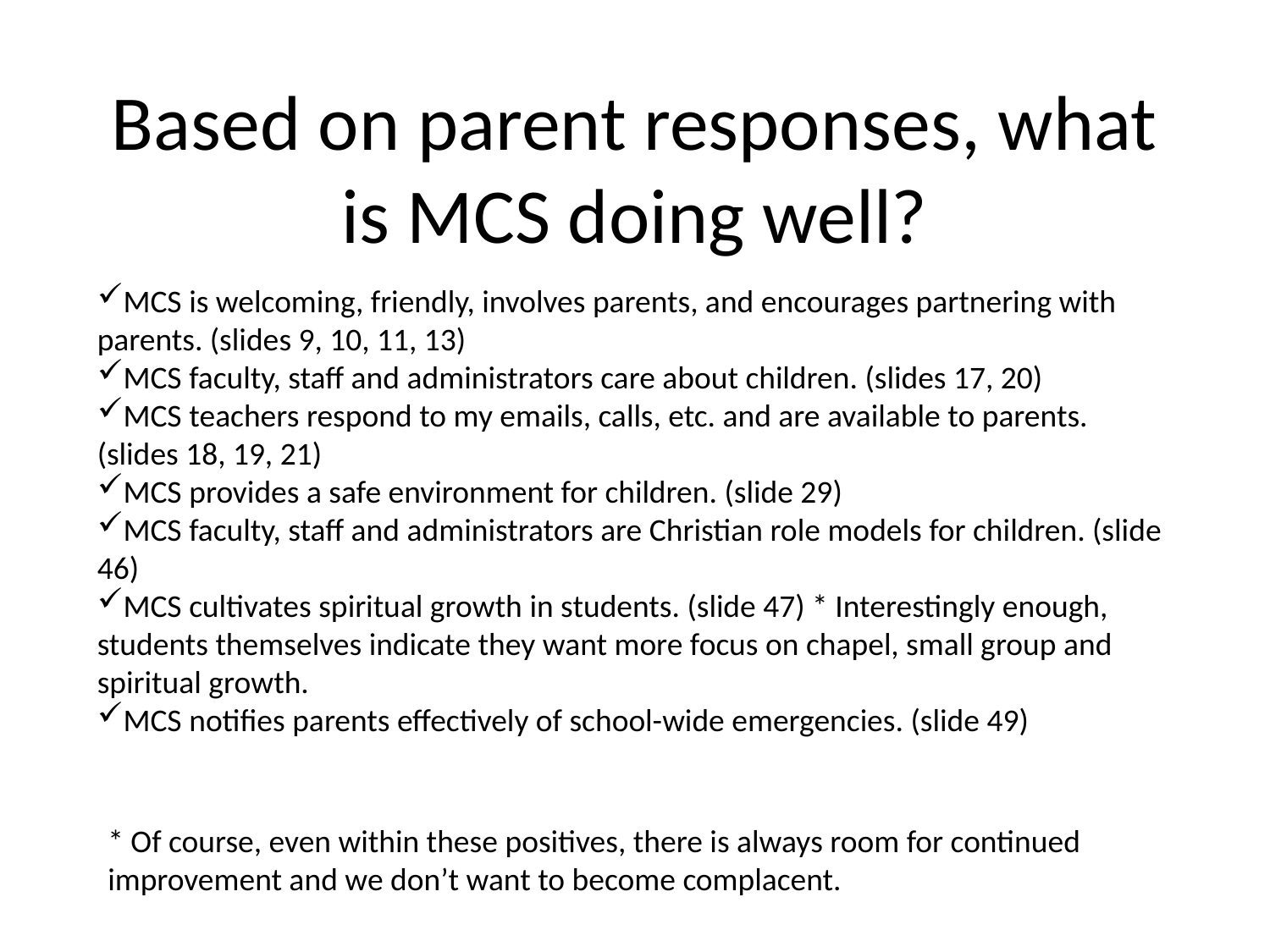

# Based on parent responses, what is MCS doing well?
MCS is welcoming, friendly, involves parents, and encourages partnering with parents. (slides 9, 10, 11, 13)
MCS faculty, staff and administrators care about children. (slides 17, 20)
MCS teachers respond to my emails, calls, etc. and are available to parents. (slides 18, 19, 21)
MCS provides a safe environment for children. (slide 29)
MCS faculty, staff and administrators are Christian role models for children. (slide 46)
MCS cultivates spiritual growth in students. (slide 47) * Interestingly enough, students themselves indicate they want more focus on chapel, small group and spiritual growth.
MCS notifies parents effectively of school-wide emergencies. (slide 49)

* Of course, even within these positives, there is always room for continued improvement and we don’t want to become complacent.